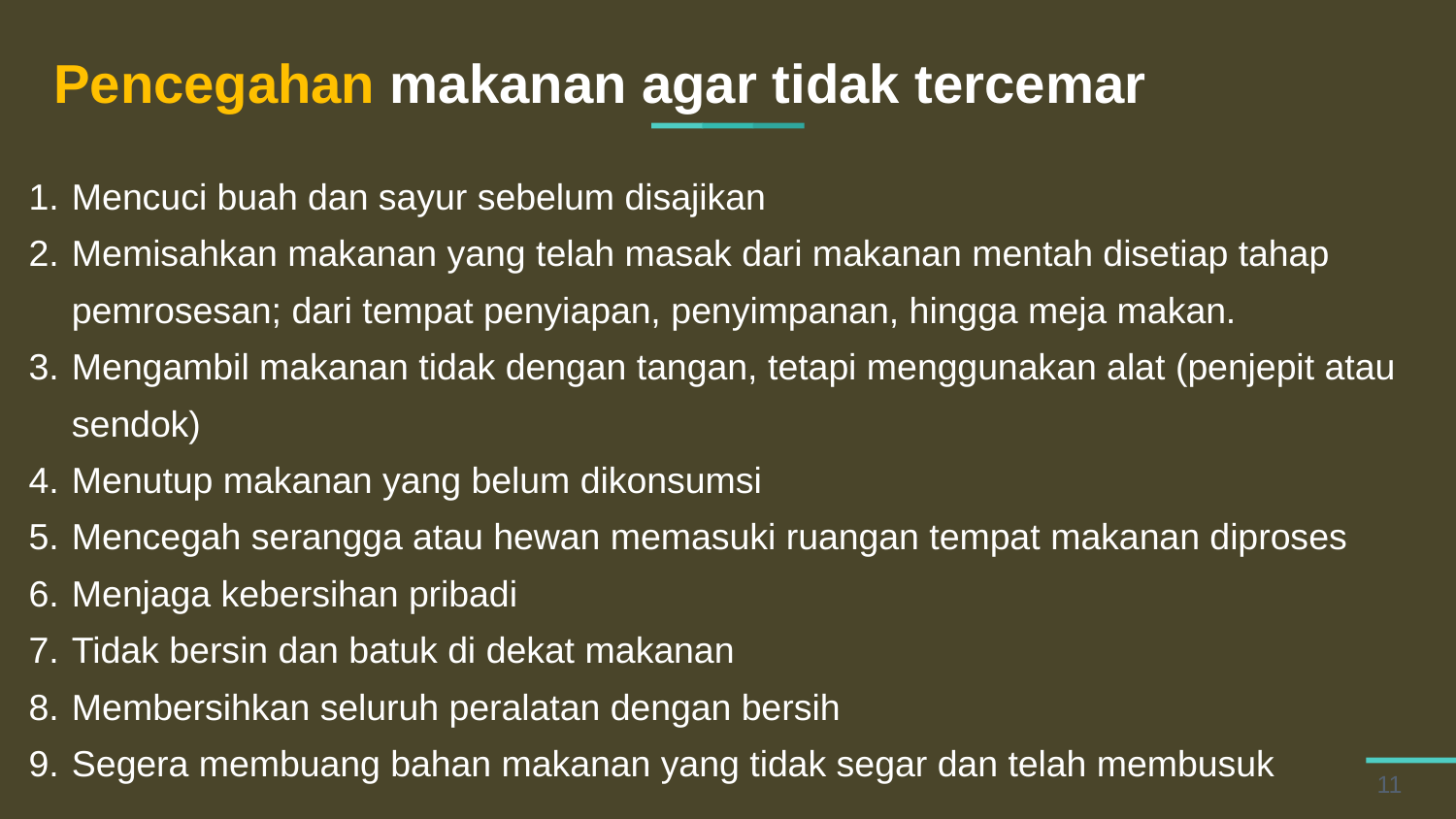

# Pencegahan makanan agar tidak tercemar
Mencuci buah dan sayur sebelum disajikan
Memisahkan makanan yang telah masak dari makanan mentah disetiap tahap pemrosesan; dari tempat penyiapan, penyimpanan, hingga meja makan.
Mengambil makanan tidak dengan tangan, tetapi menggunakan alat (penjepit atau sendok)
Menutup makanan yang belum dikonsumsi
Mencegah serangga atau hewan memasuki ruangan tempat makanan diproses
Menjaga kebersihan pribadi
Tidak bersin dan batuk di dekat makanan
Membersihkan seluruh peralatan dengan bersih
Segera membuang bahan makanan yang tidak segar dan telah membusuk
11